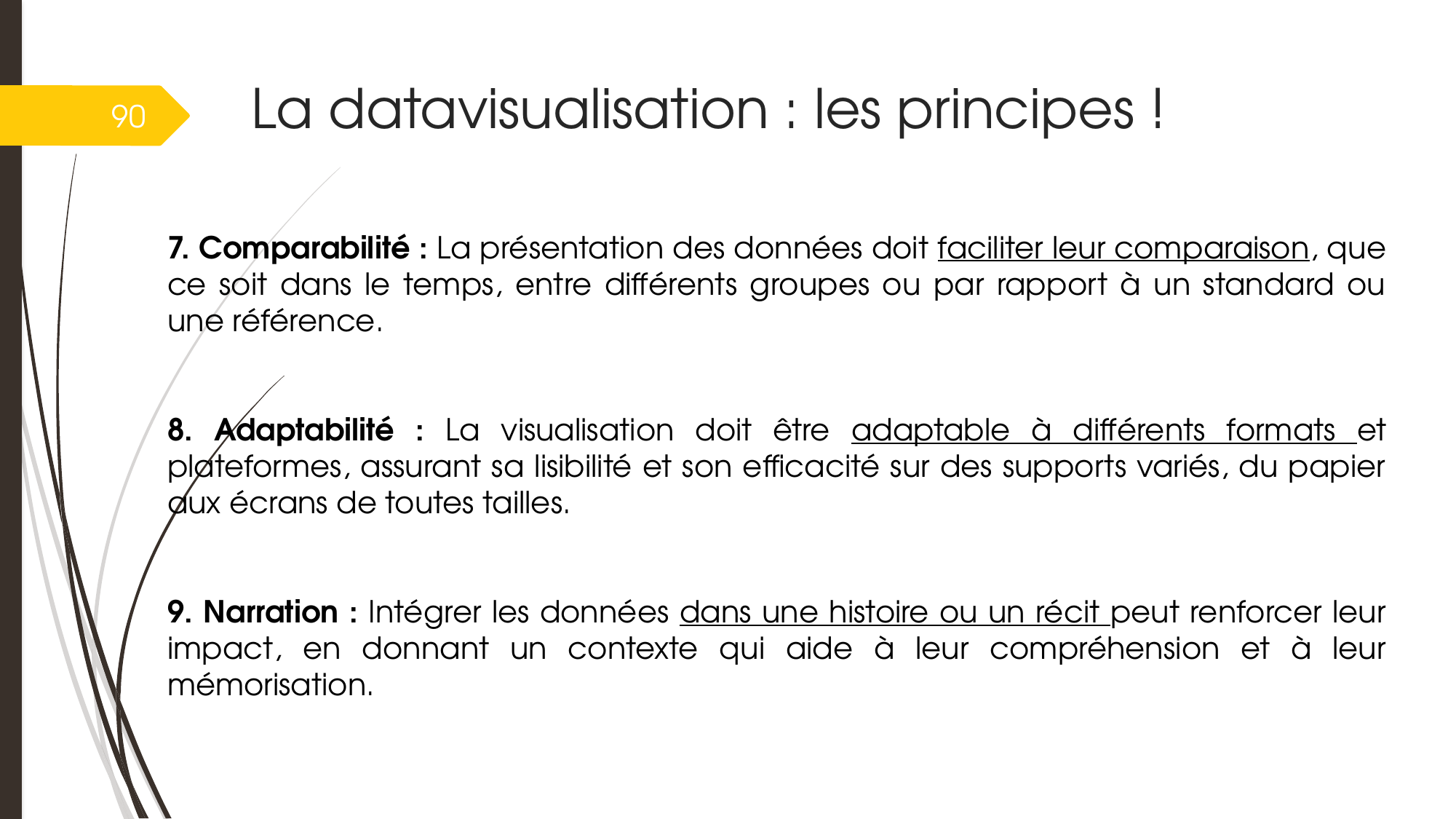

La datavisualisation : les principes !
90
7. Comparabilité : La présentation des données doit faciliter leur comparaison, que ce soit dans le temps, entre différents groupes ou par rapport à un standard ou une référence.

8. Adaptabilité : La visualisation doit être adaptable à différents formats et plateformes, assurant sa lisibilité et son efficacité sur des supports variés, du papier aux écrans de toutes tailles.

9. Narration : Intégrer les données dans une histoire ou un récit peut renforcer leur impact, en donnant un contexte qui aide à leur compréhension et à leur mémorisation.